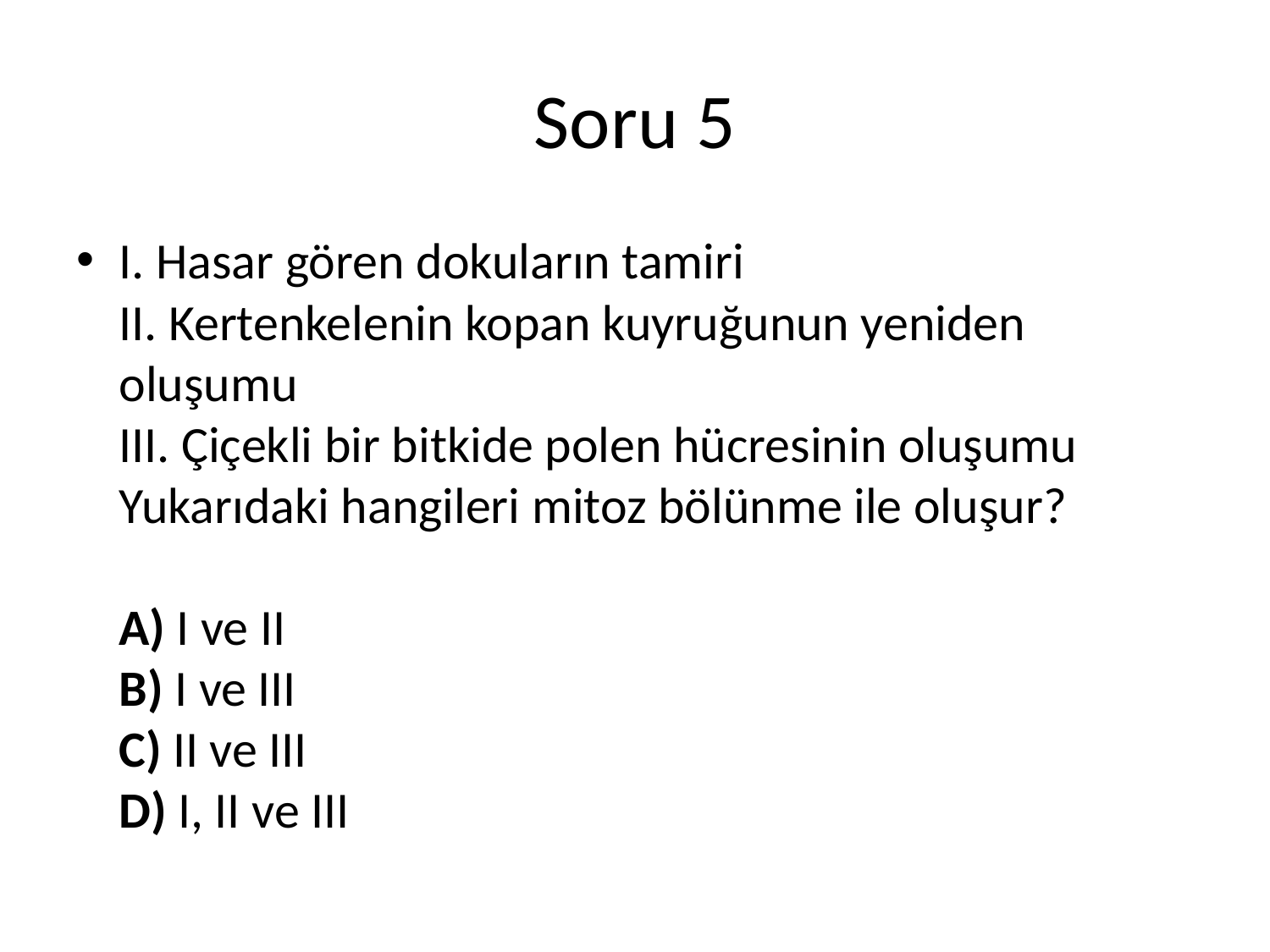

# Soru 5
I. Hasar gören dokuların tamiri
II. Kertenkelenin kopan kuyruğunun yeniden oluşumu
III. Çiçekli bir bitkide polen hücresinin oluşumu
Yukarıdaki hangileri mitoz bölünme ile oluşur? 
A) I ve II 
B) I ve III 
C) II ve III 
D) I, II ve III